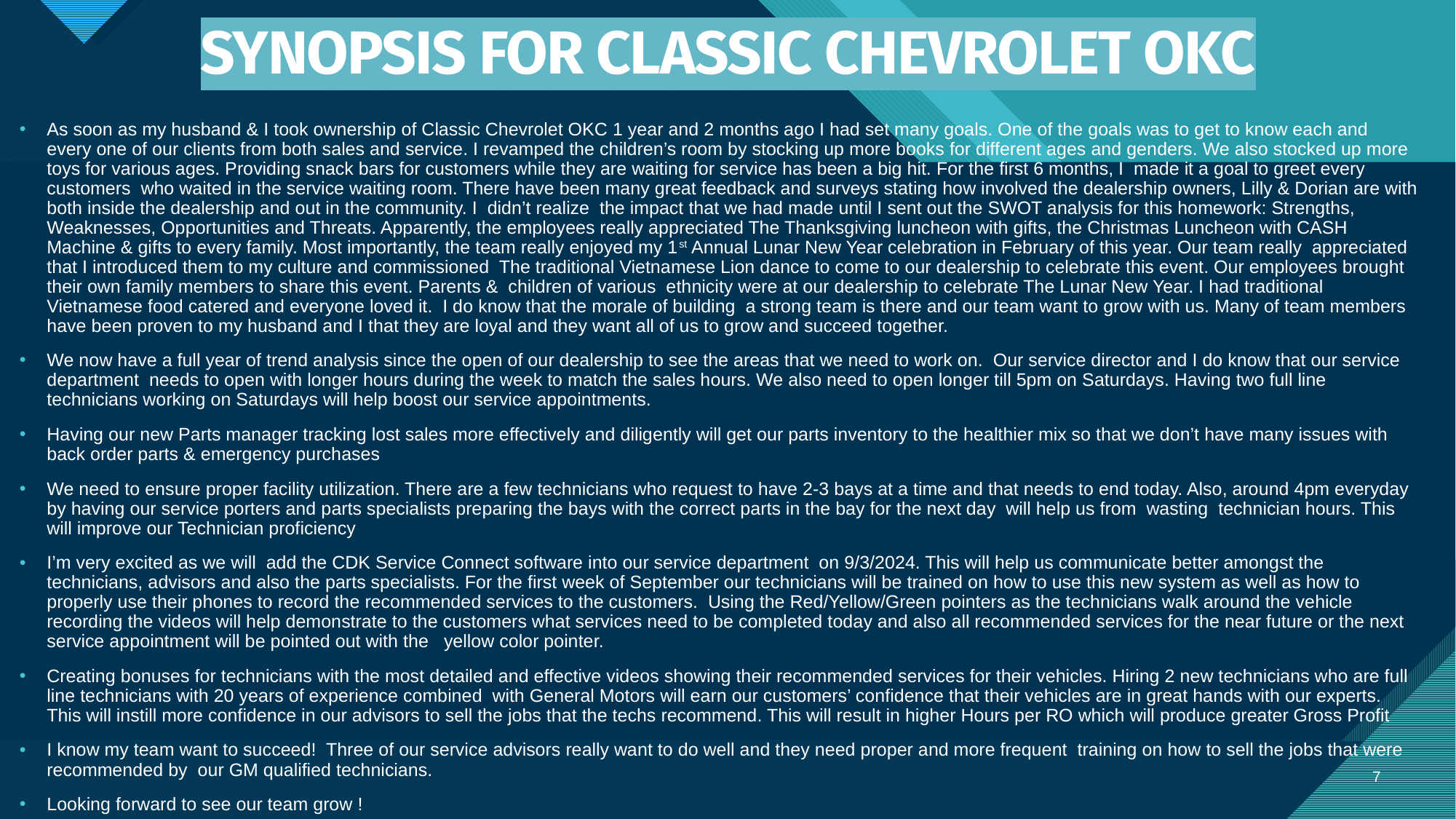

# SYNOPSIS FOR CLASSIC CHEVROLET OKC
As soon as my husband & I took ownership of Classic Chevrolet OKC 1 year and 2 months ago I had set many goals. One of the goals was to get to know each and every one of our clients from both sales and service. I revamped the children’s room by stocking up more books for different ages and genders. We also stocked up more toys for various ages. Providing snack bars for customers while they are waiting for service has been a big hit. For the first 6 months, I  made it a goal to greet every customers  who waited in the service waiting room. There have been many great feedback and surveys stating how involved the dealership owners, Lilly & Dorian are with both inside the dealership and out in the community. I  didn’t realize  the impact that we had made until I sent out the SWOT analysis for this homework: Strengths, Weaknesses, Opportunities and Threats. Apparently, the employees really appreciated The Thanksgiving luncheon with gifts, the Christmas Luncheon with CASH Machine & gifts to every family. Most importantly, the team really enjoyed my 1st Annual Lunar New Year celebration in February of this year. Our team really  appreciated that I introduced them to my culture and commissioned  The traditional Vietnamese Lion dance to come to our dealership to celebrate this event. Our employees brought their own family members to share this event. Parents &  children of various  ethnicity were at our dealership to celebrate The Lunar New Year. I had traditional Vietnamese food catered and everyone loved it.  I do know that the morale of building  a strong team is there and our team want to grow with us. Many of team members have been proven to my husband and I that they are loyal and they want all of us to grow and succeed together.
We now have a full year of trend analysis since the open of our dealership to see the areas that we need to work on.  Our service director and I do know that our service department  needs to open with longer hours during the week to match the sales hours. We also need to open longer till 5pm on Saturdays. Having two full line technicians working on Saturdays will help boost our service appointments.
Having our new Parts manager tracking lost sales more effectively and diligently will get our parts inventory to the healthier mix so that we don’t have many issues with back order parts & emergency purchases
We need to ensure proper facility utilization. There are a few technicians who request to have 2-3 bays at a time and that needs to end today. Also, around 4pm everyday by having our service porters and parts specialists preparing the bays with the correct parts in the bay for the next day  will help us from  wasting  technician hours. This will improve our Technician proficiency
I’m very excited as we will  add the CDK Service Connect software into our service department  on 9/3/2024. This will help us communicate better amongst the technicians, advisors and also the parts specialists. For the first week of September our technicians will be trained on how to use this new system as well as how to properly use their phones to record the recommended services to the customers.  Using the Red/Yellow/Green pointers as the technicians walk around the vehicle  recording the videos will help demonstrate to the customers what services need to be completed today and also all recommended services for the near future or the next service appointment will be pointed out with the   yellow color pointer.
Creating bonuses for technicians with the most detailed and effective videos showing their recommended services for their vehicles. Hiring 2 new technicians who are full line technicians with 20 years of experience combined  with General Motors will earn our customers’ confidence that their vehicles are in great hands with our experts. This will instill more confidence in our advisors to sell the jobs that the techs recommend. This will result in higher Hours per RO which will produce greater Gross Profit
I know my team want to succeed!  Three of our service advisors really want to do well and they need proper and more frequent  training on how to sell the jobs that were recommended by  our GM qualified technicians.
Looking forward to see our team grow !
Great management team ready to help or coach in any scenario

7